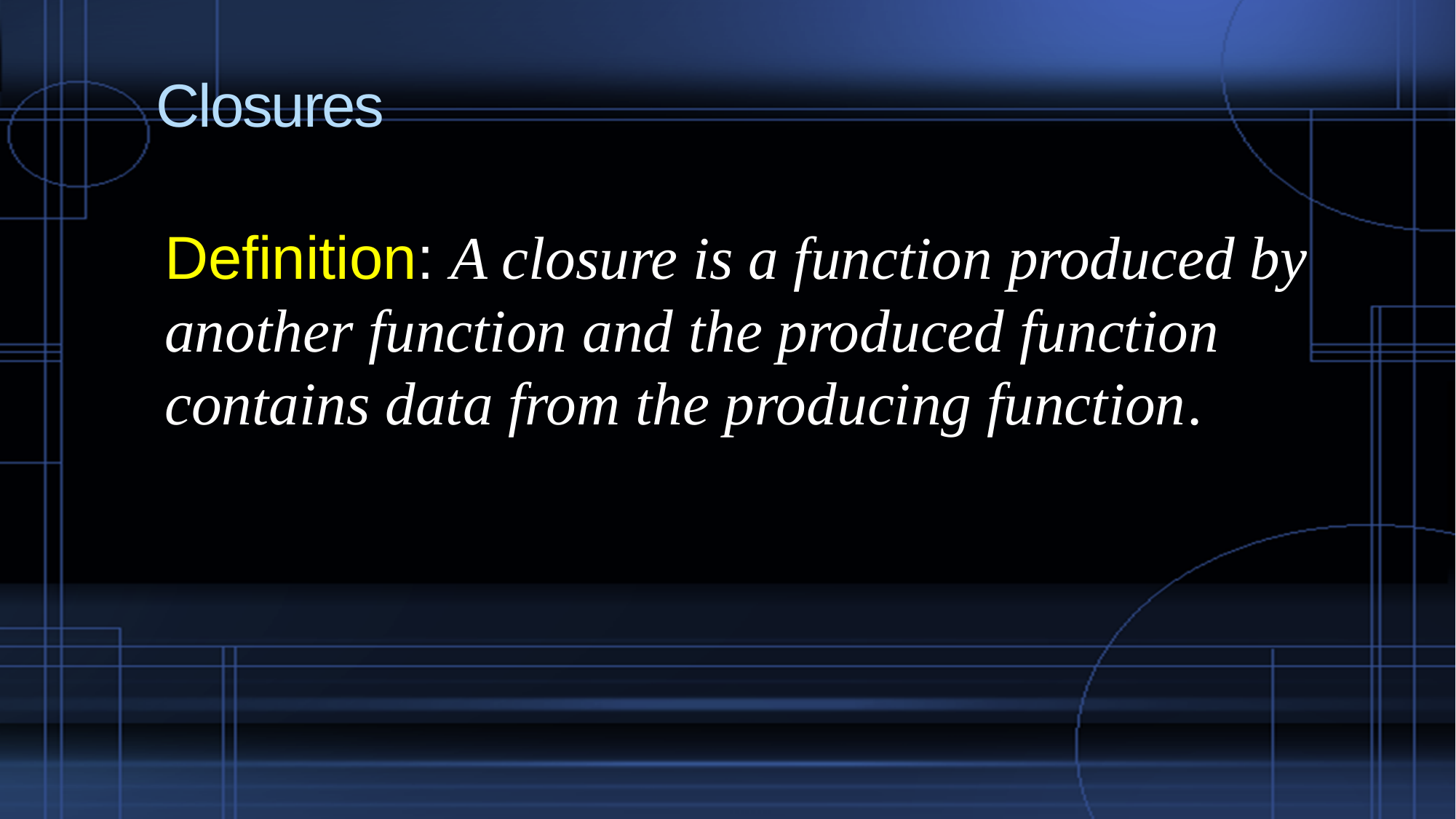

# Closures
Definition: A closure is a function produced by another function and the produced function contains data from the producing function.